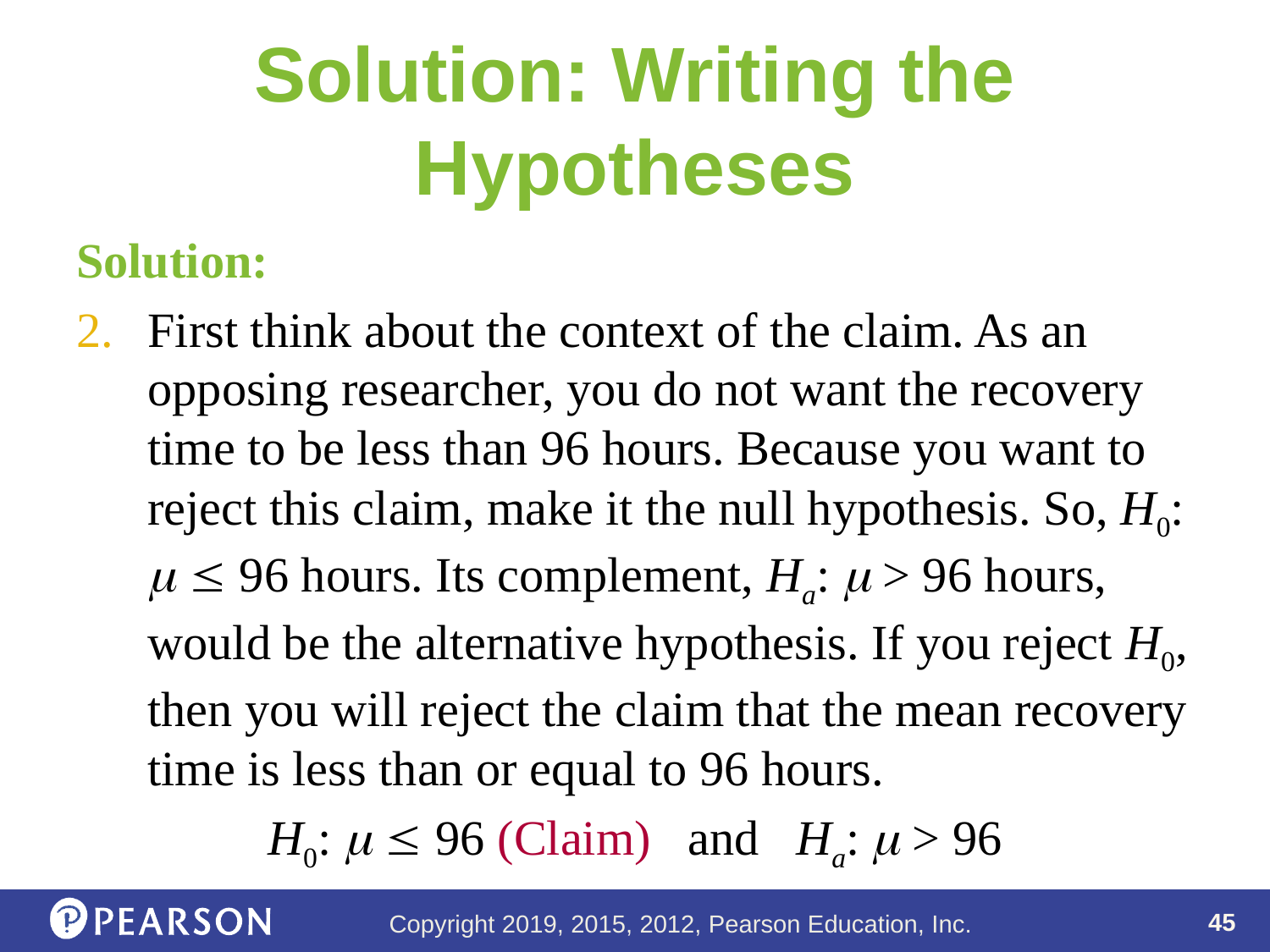

# Solution: Writing the Hypotheses
Solution:
First think about the context of the claim. As an opposing researcher, you do not want the recovery time to be less than 96 hours. Because you want to reject this claim, make it the null hypothesis. So, H0: μ ≤ 96 hours. Its complement, Ha: μ > 96 hours, would be the alternative hypothesis. If you reject H0, then you will reject the claim that the mean recovery time is less than or equal to 96 hours.
H0: μ ≤ 96 (Claim)   and   Ha: μ > 96